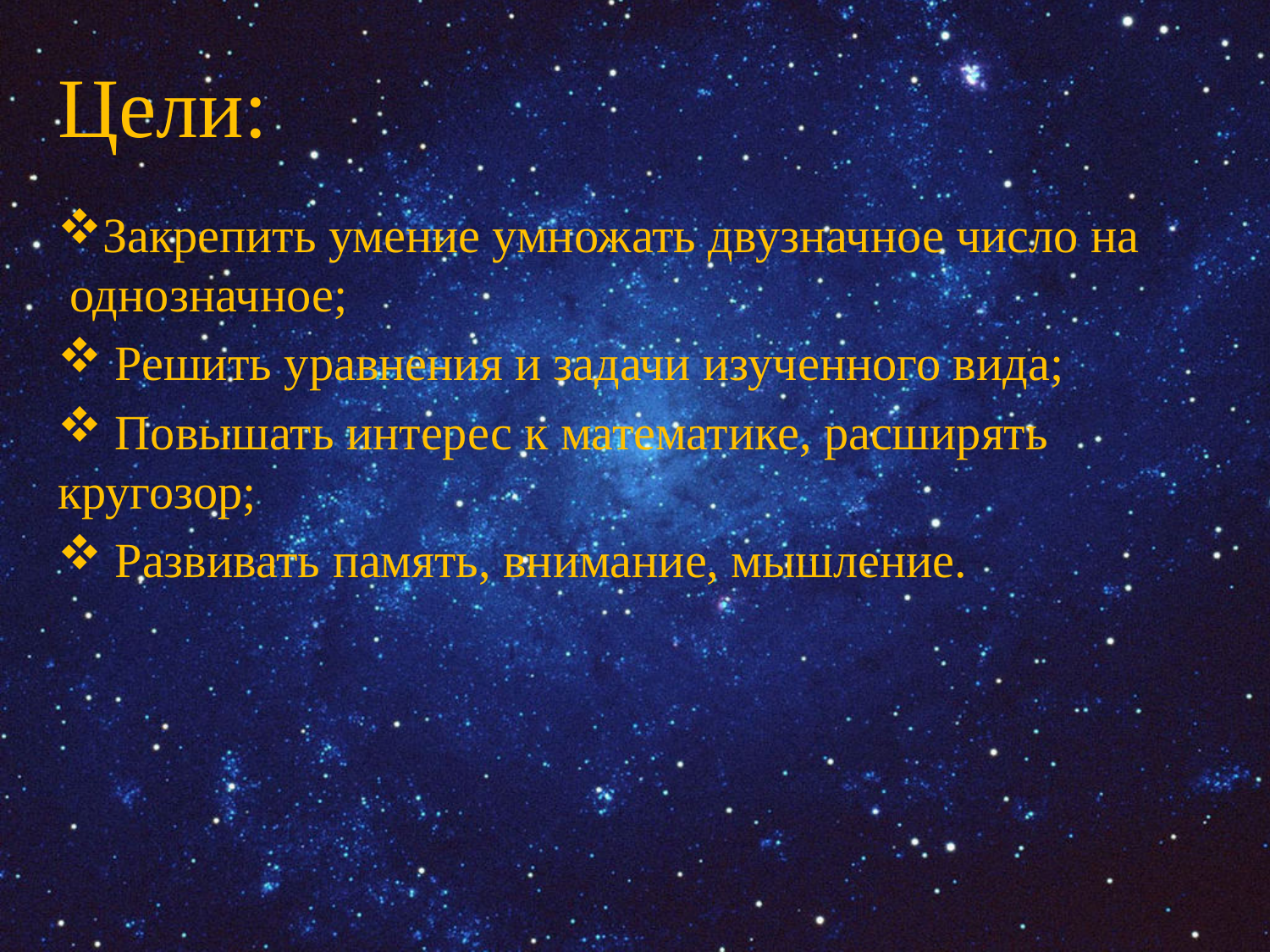

Цели:

Закрепить умение умножать двузначное число на       однозначное;
 Решить уравнения и задачи изученного вида;
 Повышать интерес к математике, расширять кругозор;
 Развивать память, внимание, мышление.